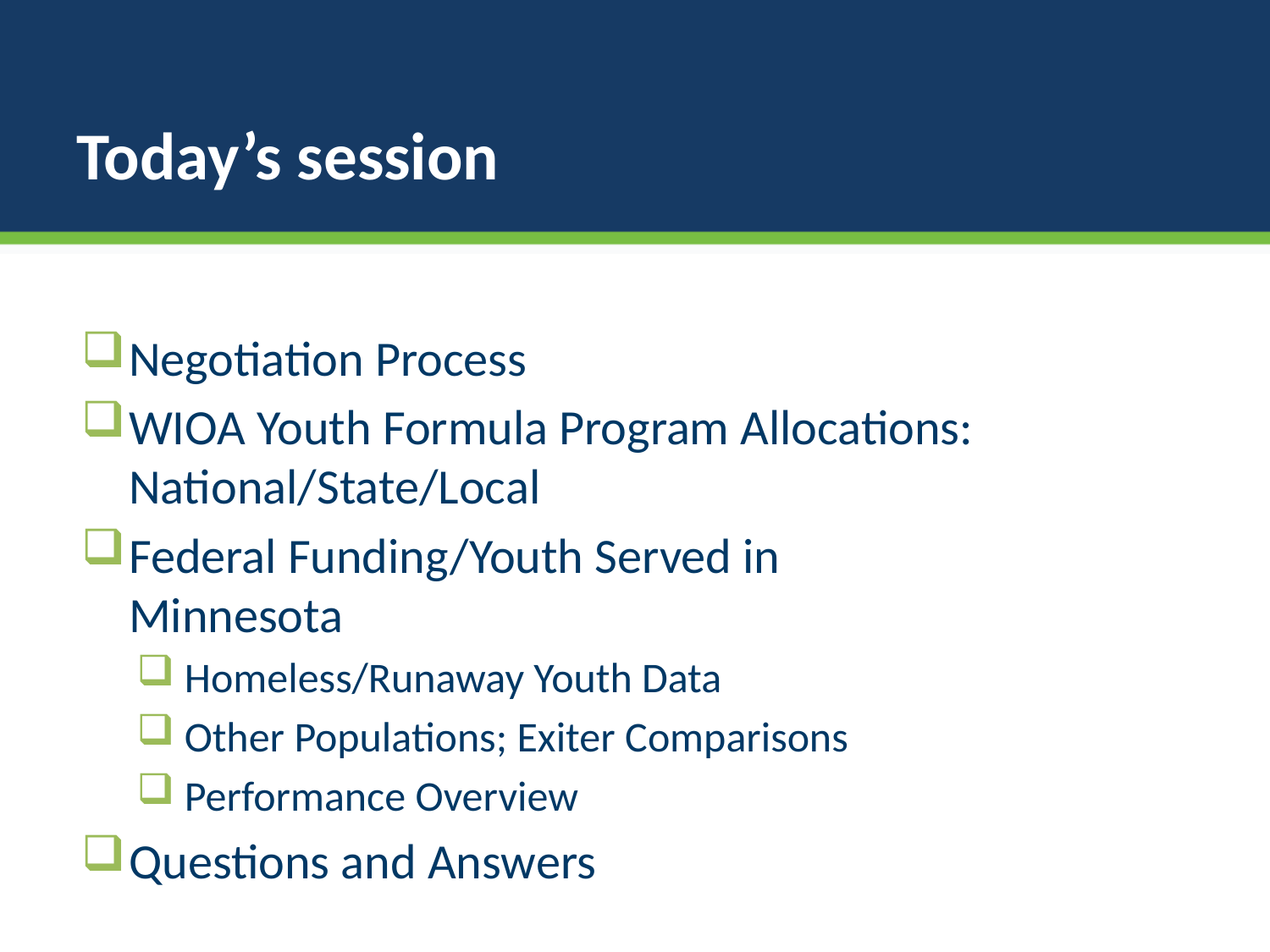

# Today’s session
Negotiation Process
WIOA Youth Formula Program Allocations: National/State/Local
Federal Funding/Youth Served in Minnesota
Homeless/Runaway Youth Data
Other Populations; Exiter Comparisons
Performance Overview
Questions and Answers